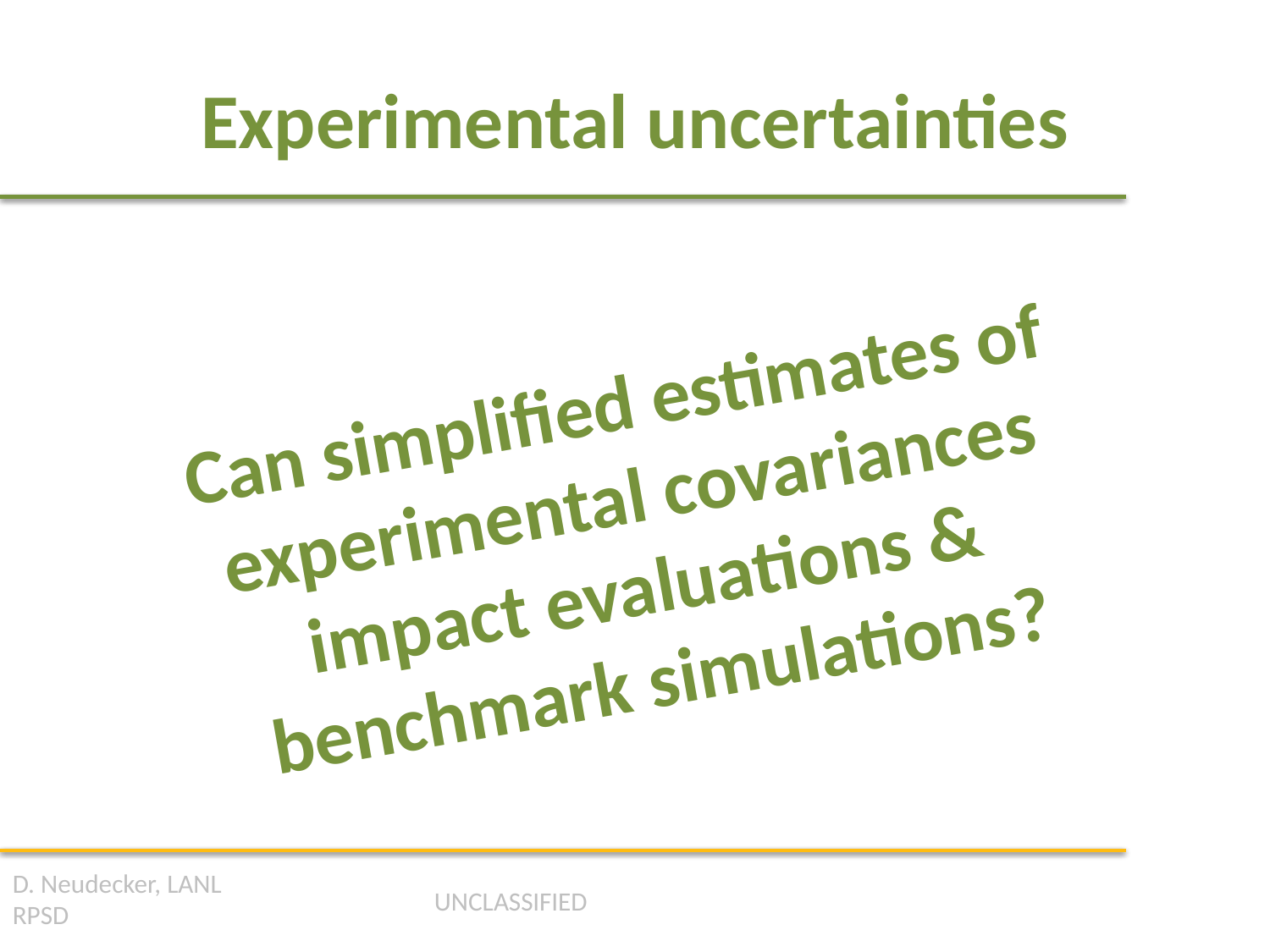

# Experimental uncertainties
Can simplified estimates of experimental covariances impact evaluations & benchmark simulations?

D. Neudecker, LANL
RPSD
UNCLASSIFIED